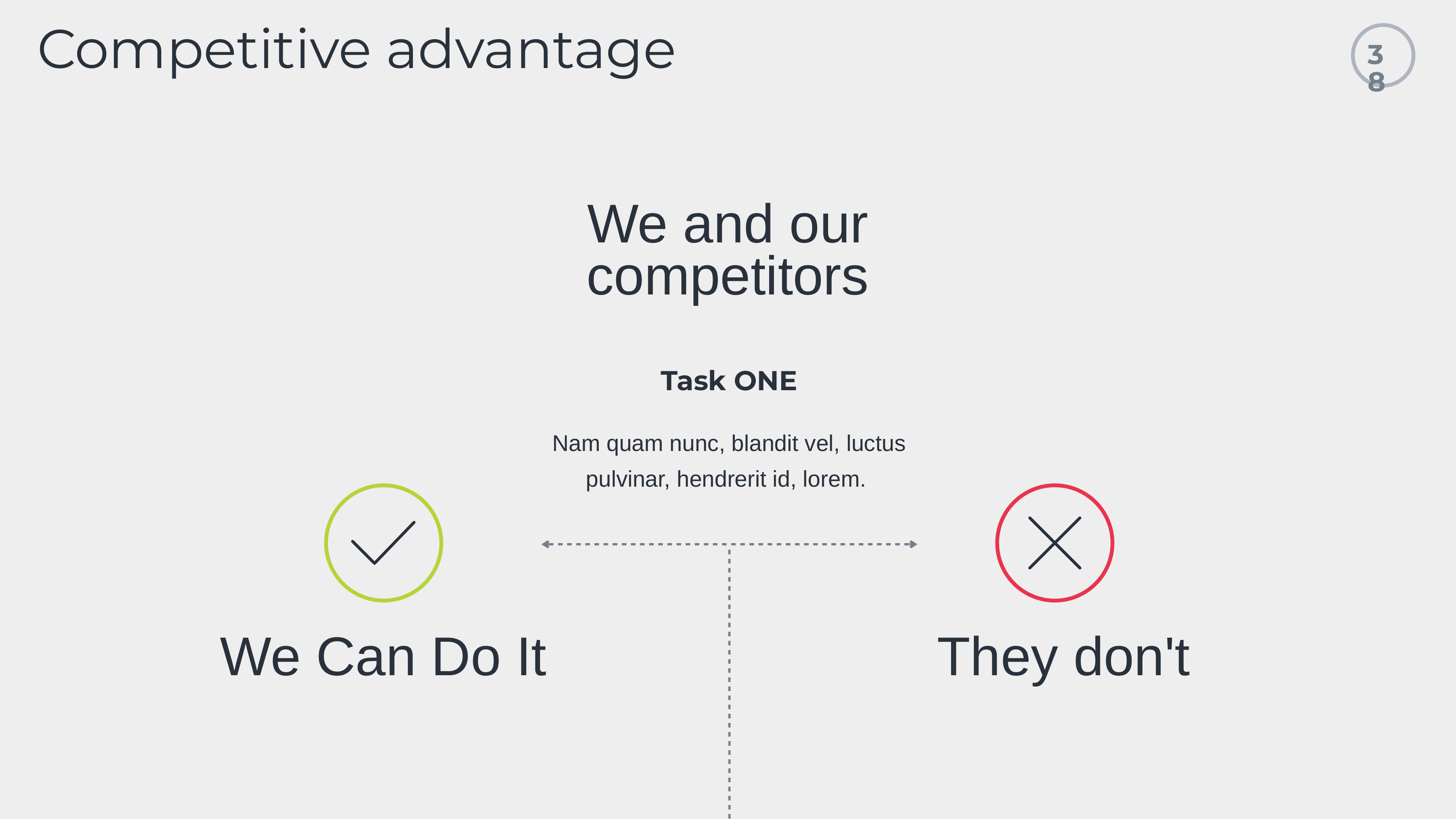

Competitive advantage
38
We and our
competitors
Task ONE
Nam quam nunc, blandit vel, luctus pulvinar, hendrerit id, lorem.

We Can Do It
They don't